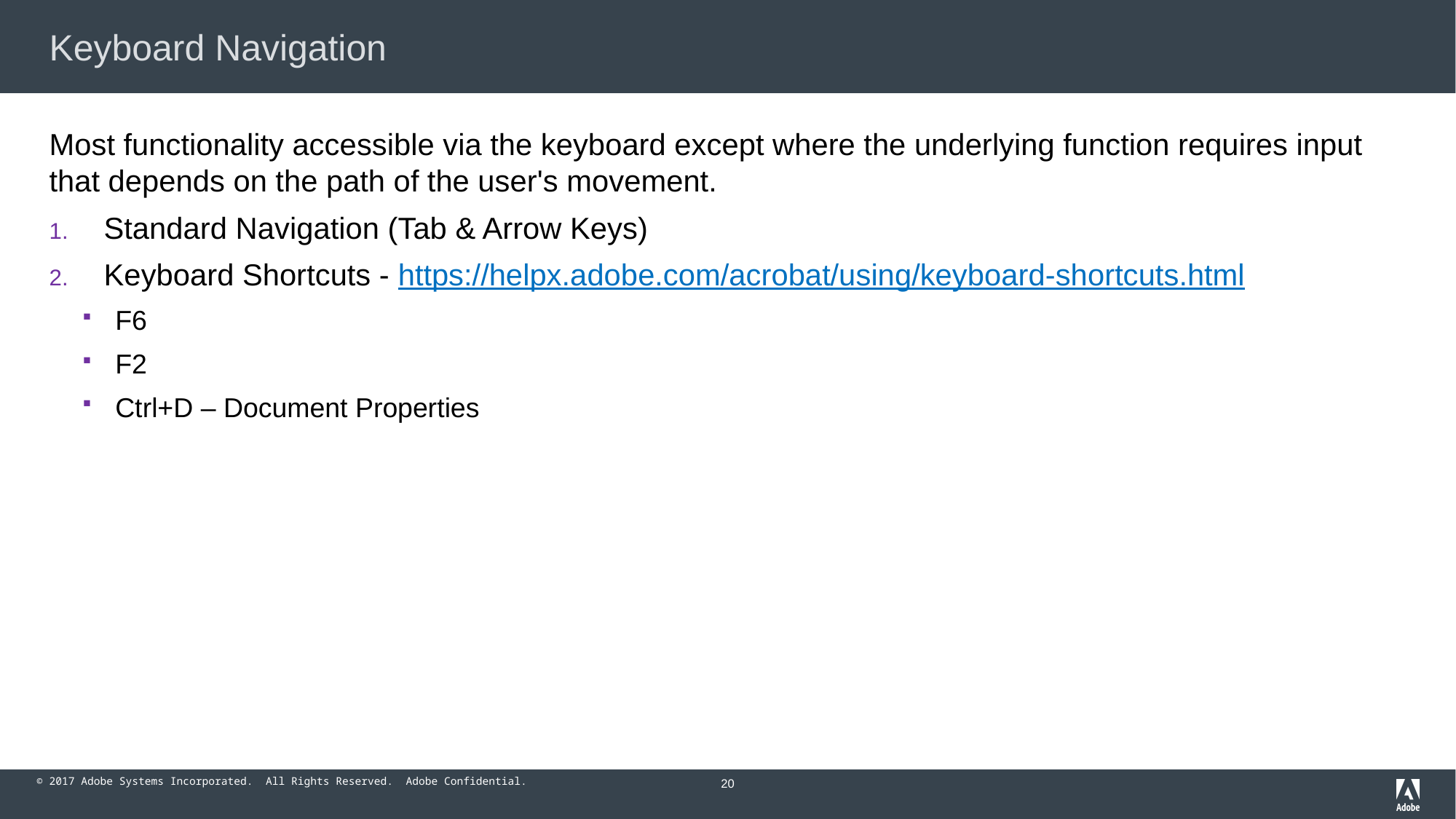

# Keyboard Navigation
Most functionality accessible via the keyboard except where the underlying function requires input that depends on the path of the user's movement.
Standard Navigation (Tab & Arrow Keys)
Keyboard Shortcuts - https://helpx.adobe.com/acrobat/using/keyboard-shortcuts.html
F6
F2
Ctrl+D – Document Properties
20